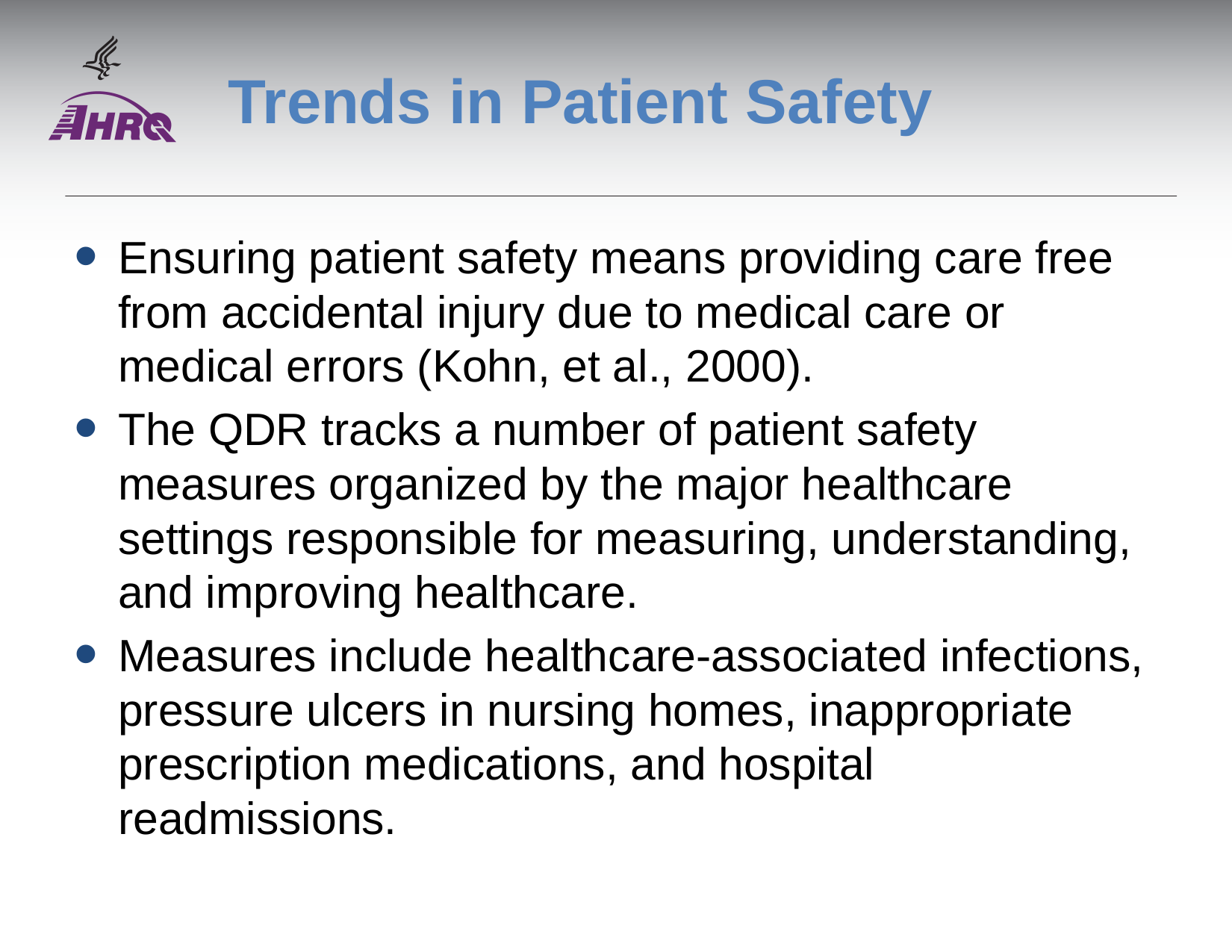

# Trends in Patient Safety
Ensuring patient safety means providing care free from accidental injury due to medical care or medical errors (Kohn, et al., 2000).
The QDR tracks a number of patient safety measures organized by the major healthcare settings responsible for measuring, understanding, and improving healthcare.
Measures include healthcare-associated infections, pressure ulcers in nursing homes, inappropriate prescription medications, and hospital readmissions.